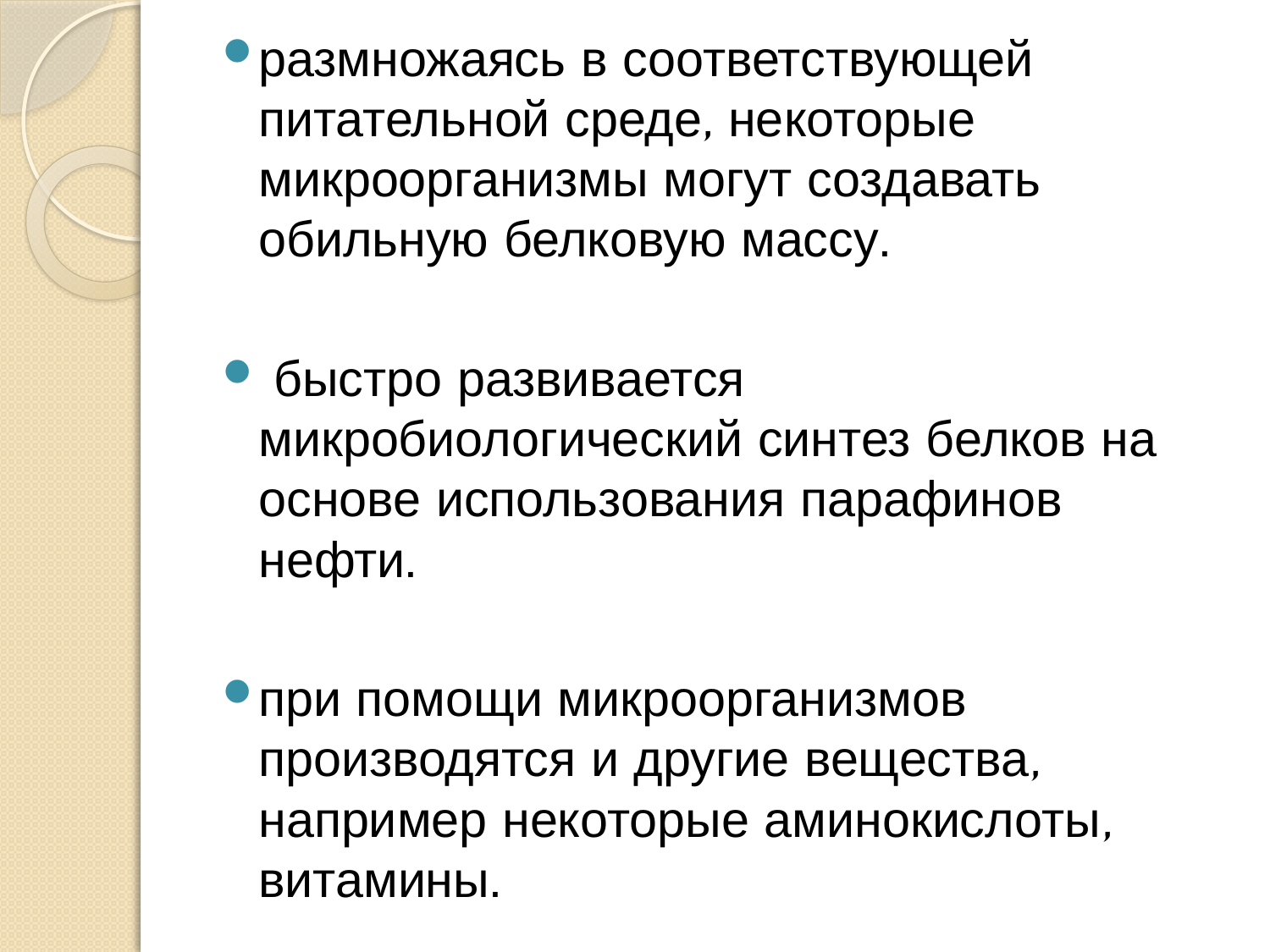

размножаясь в соответствующей питательной среде, некоторые микроорганизмы могут создавать обильную белковую массу.

 быстро развивается микробиологический синтез белков на основе использования парафинов нефти.

при помощи микроорганизмов производятся и другие вещества, например некоторые аминокислоты, витамины.